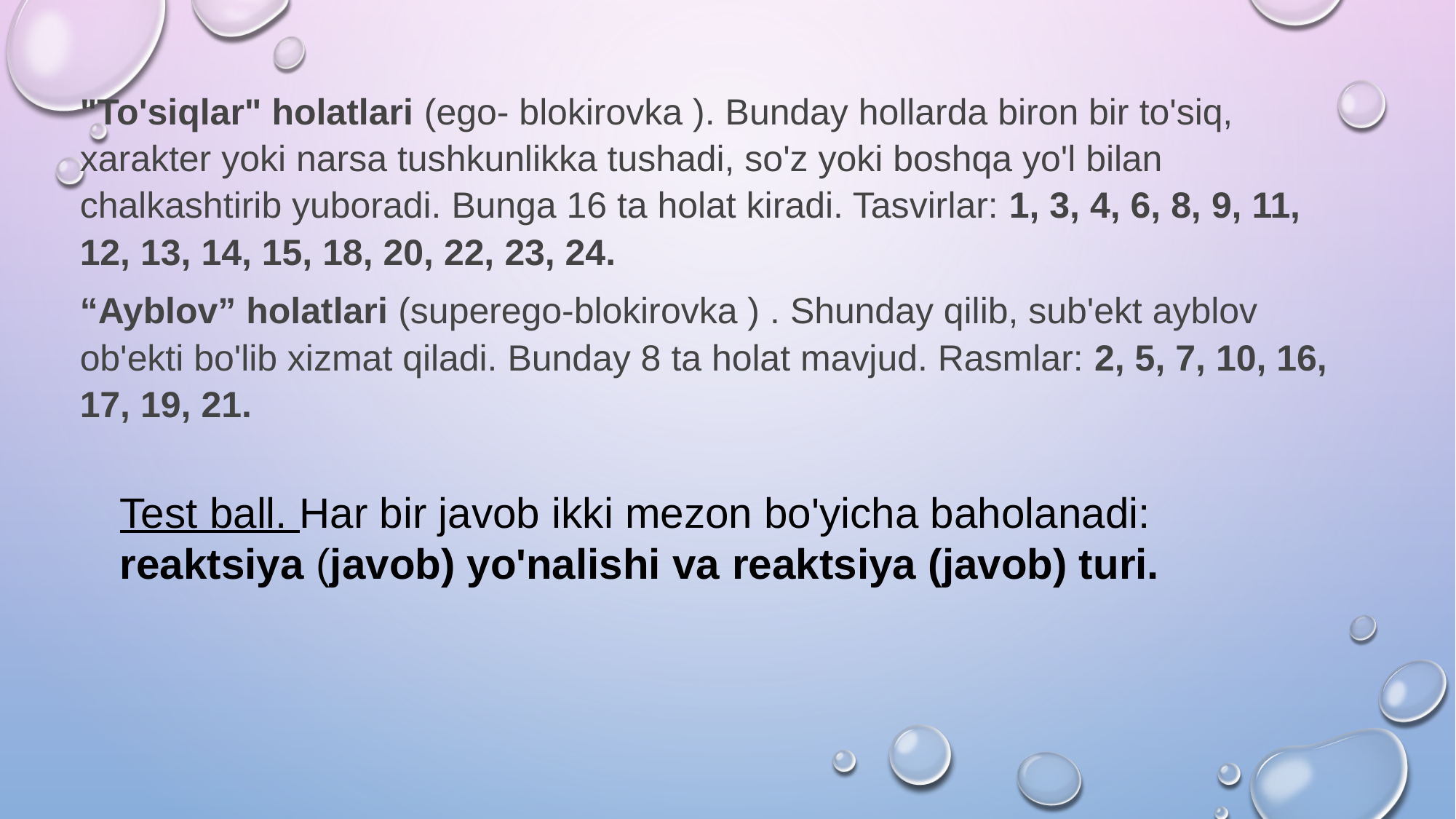

"To'siqlar" holatlari (ego- blokirovka ). Bunday hollarda biron bir to'siq, xarakter yoki narsa tushkunlikka tushadi, so'z yoki boshqa yo'l bilan chalkashtirib yuboradi. Bunga 16 ta holat kiradi. Tasvirlar: 1, 3, 4, 6, 8, 9, 11, 12, 13, 14, 15, 18, 20, 22, 23, 24.
“Ayblov” holatlari (superego-blokirovka ) . Shunday qilib, sub'ekt ayblov ob'ekti bo'lib xizmat qiladi. Bunday 8 ta holat mavjud. Rasmlar: 2, 5, 7, 10, 16, 17, 19, 21.
Test ball. Har bir javob ikki mezon bo'yicha baholanadi: reaktsiya (javob) yo'nalishi va reaktsiya (javob) turi.